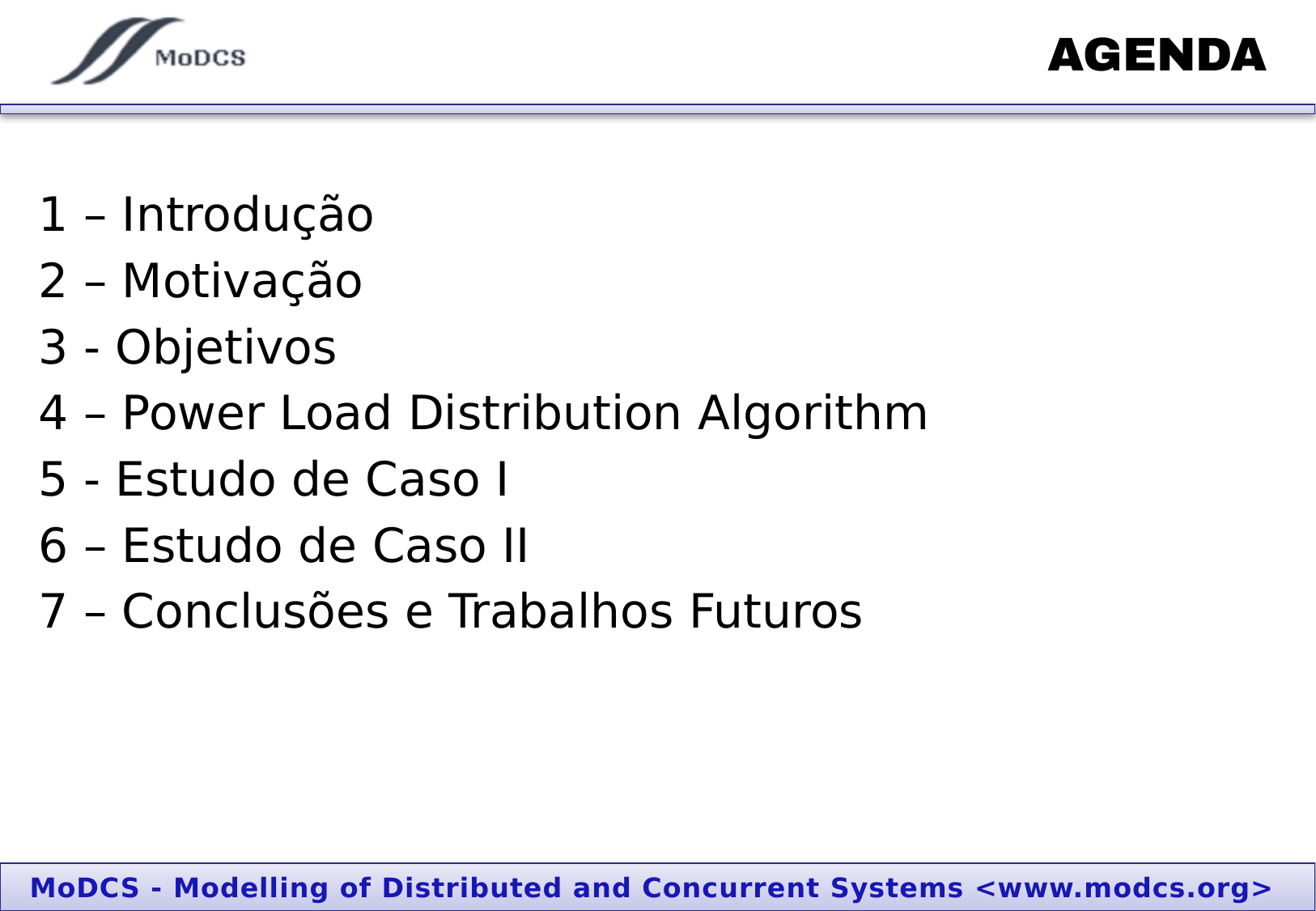

# AGENDA
1 – Introdução
2 – Motivação
3 - Objetivos
4 – Power Load Distribution Algorithm
5 - Estudo de Caso I
6 – Estudo de Caso II
7 – Conclusões e Trabalhos Futuros